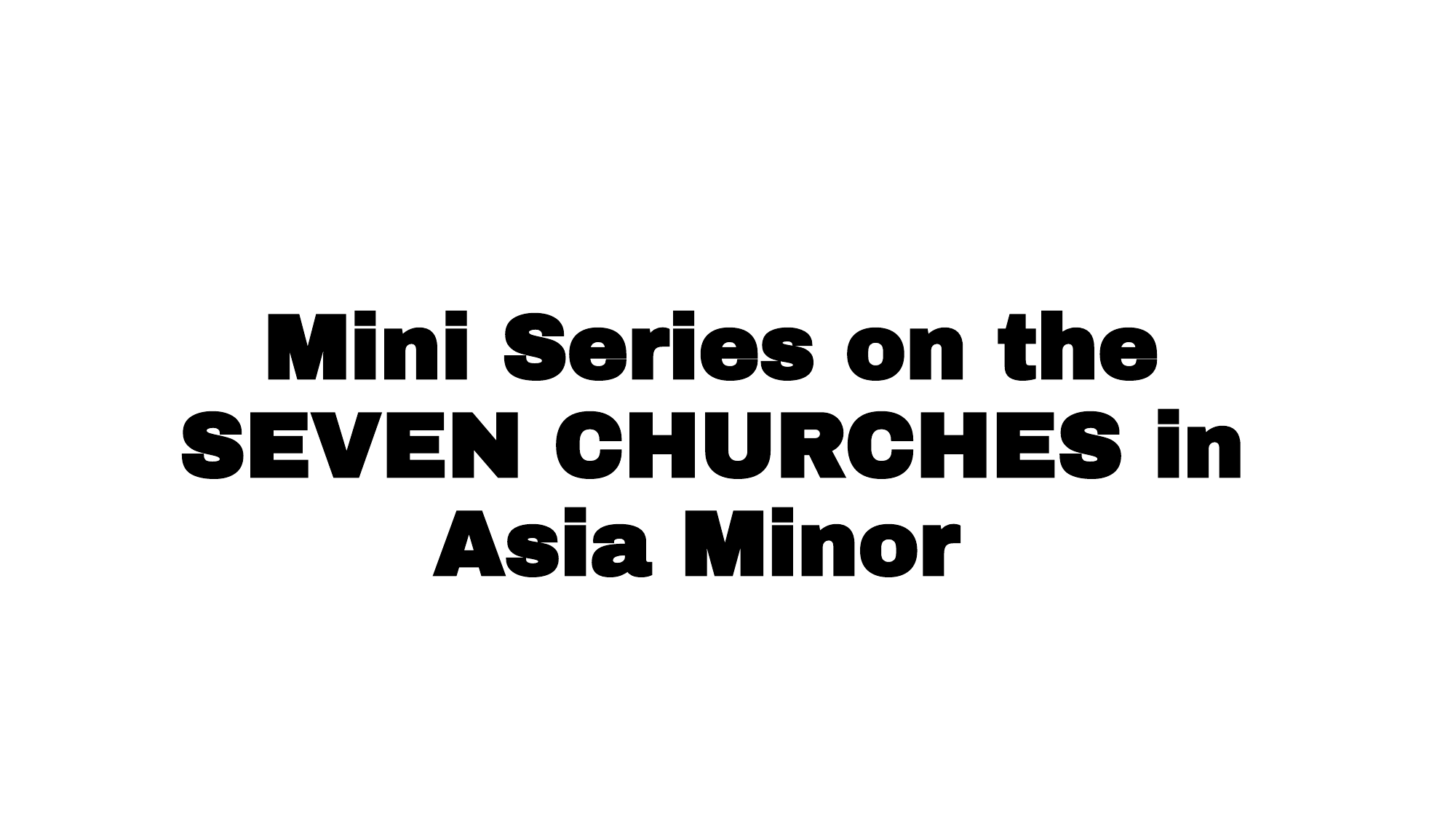

Mini Series on the SEVEN CHURCHES in Asia Minor